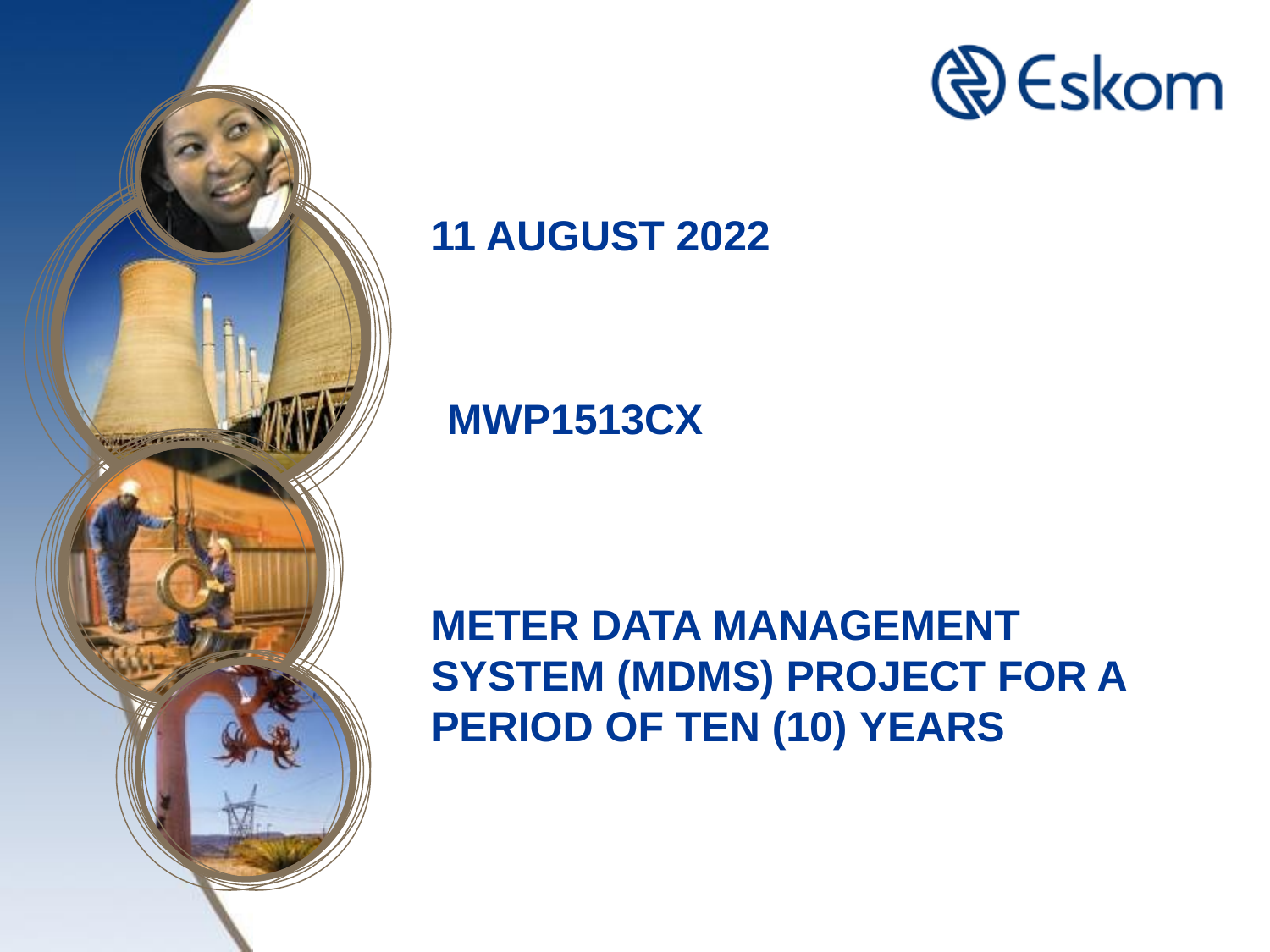

# 11 AUGUST 2022 MWP1513CX METER DATA MANAGEMENT SYSTEM (MDMS) PROJECT FOR A PERIOD OF TEN (10) YEARS